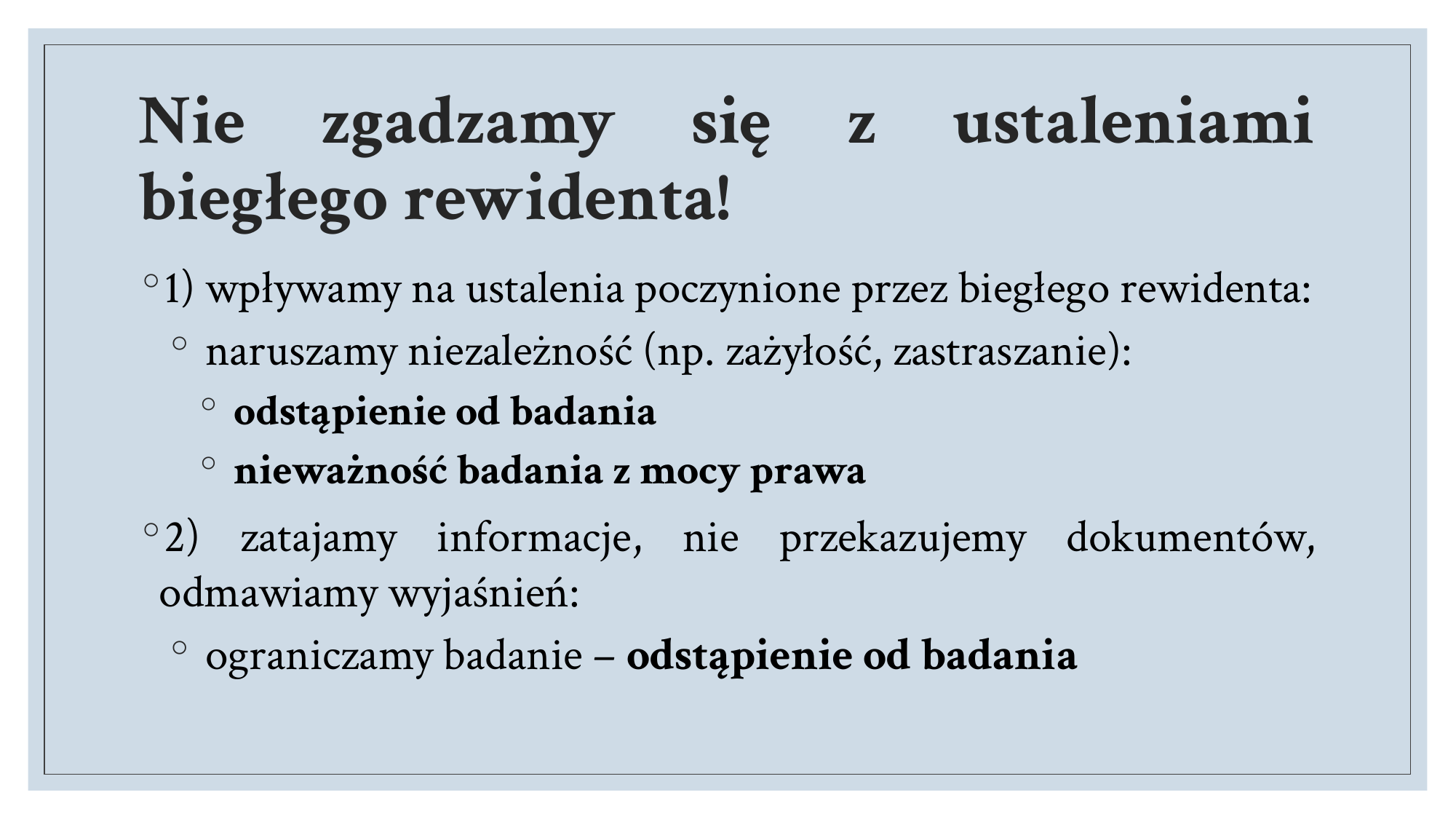

# Nie zgadzamy się z ustaleniami biegłego rewidenta!
1) wpływamy na ustalenia poczynione przez biegłego rewidenta:
 naruszamy niezależność (np. zażyłość, zastraszanie):
 odstąpienie od badania
 nieważność badania z mocy prawa
2) zatajamy informacje, nie przekazujemy dokumentów, odmawiamy wyjaśnień:
 ograniczamy badanie – odstąpienie od badania